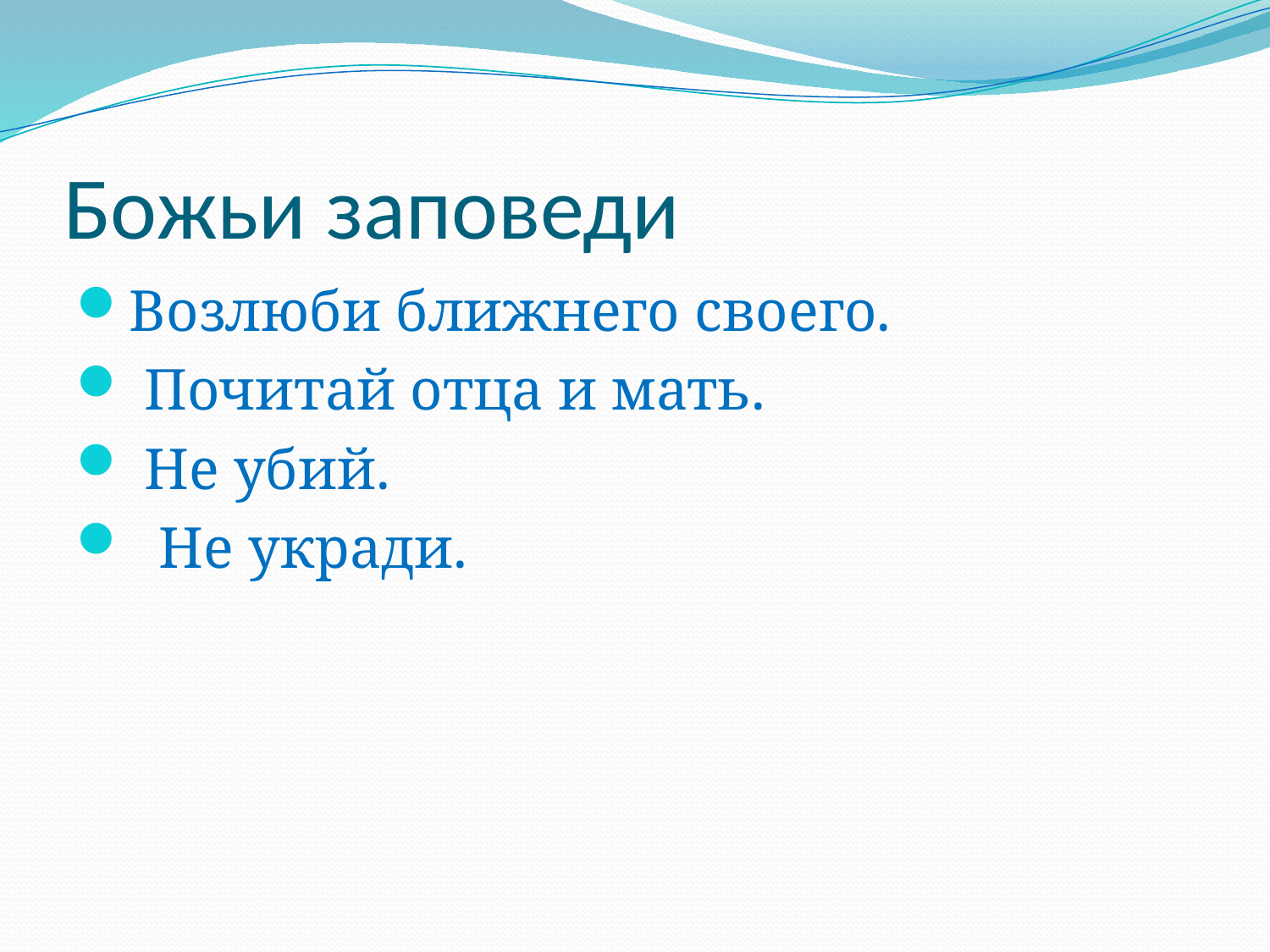

# Божьи заповеди
Возлюби ближнего своего.
 Почитай отца и мать.
 Не убий.
  Не укради.